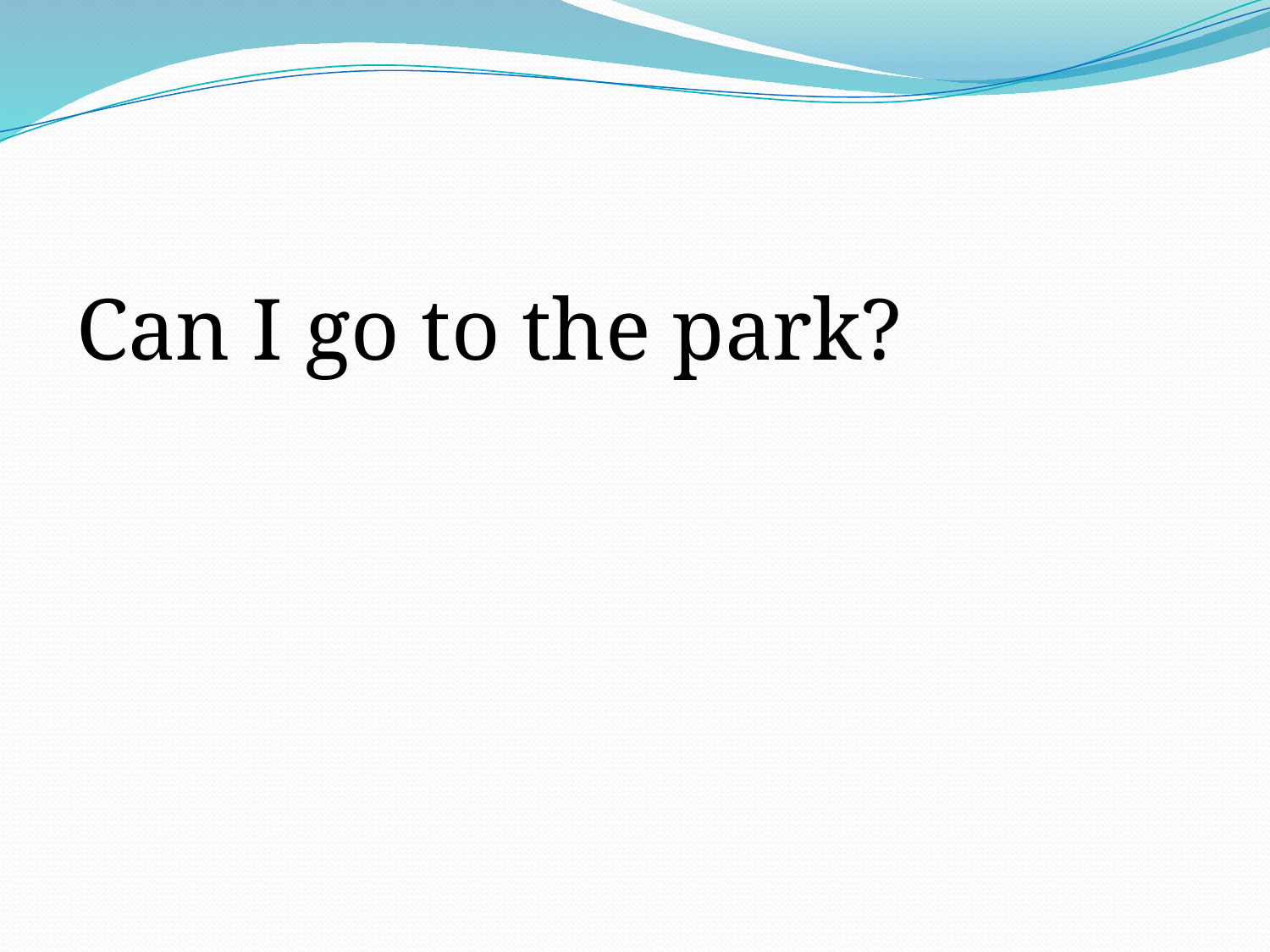

#
Can I go to the park?